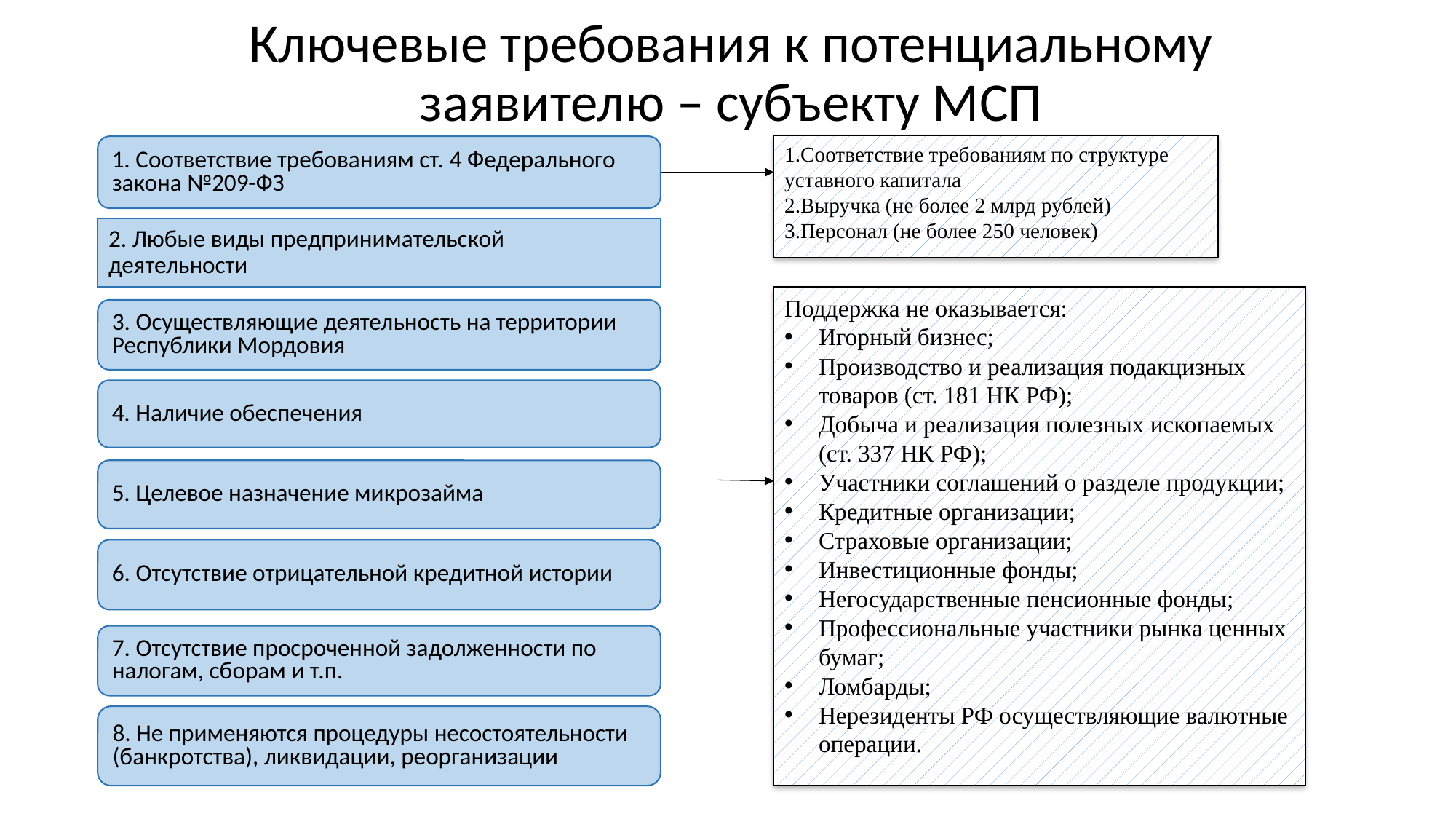

# Ключевые требования к потенциальному заявителю – субъекту МСП
1.Соответствие требованиям по структуре уставного капитала
2.Выручка (не более 2 млрд рублей)
3.Персонал (не более 250 человек)
1. Соответствие требованиям ст. 4 Федерального закона №209-ФЗ
2. Любые виды предпринимательской деятельности
Поддержка не оказывается:
Игорный бизнес;
Производство и реализация подакцизных товаров (ст. 181 НК РФ);
Добыча и реализация полезных ископаемых (ст. 337 НК РФ);
Участники соглашений о разделе продукции;
Кредитные организации;
Страховые организации;
Инвестиционные фонды;
Негосударственные пенсионные фонды;
Профессиональные участники рынка ценных бумаг;
Ломбарды;
Нерезиденты РФ осуществляющие валютные операции.
3. Осуществляющие деятельность на территории Республики Мордовия
4. Наличие обеспечения
5. Целевое назначение микрозайма
6. Отсутствие отрицательной кредитной истории
7. Отсутствие просроченной задолженности по налогам, сборам и т.п.
8. Не применяются процедуры несостоятельности (банкротства), ликвидации, реорганизации